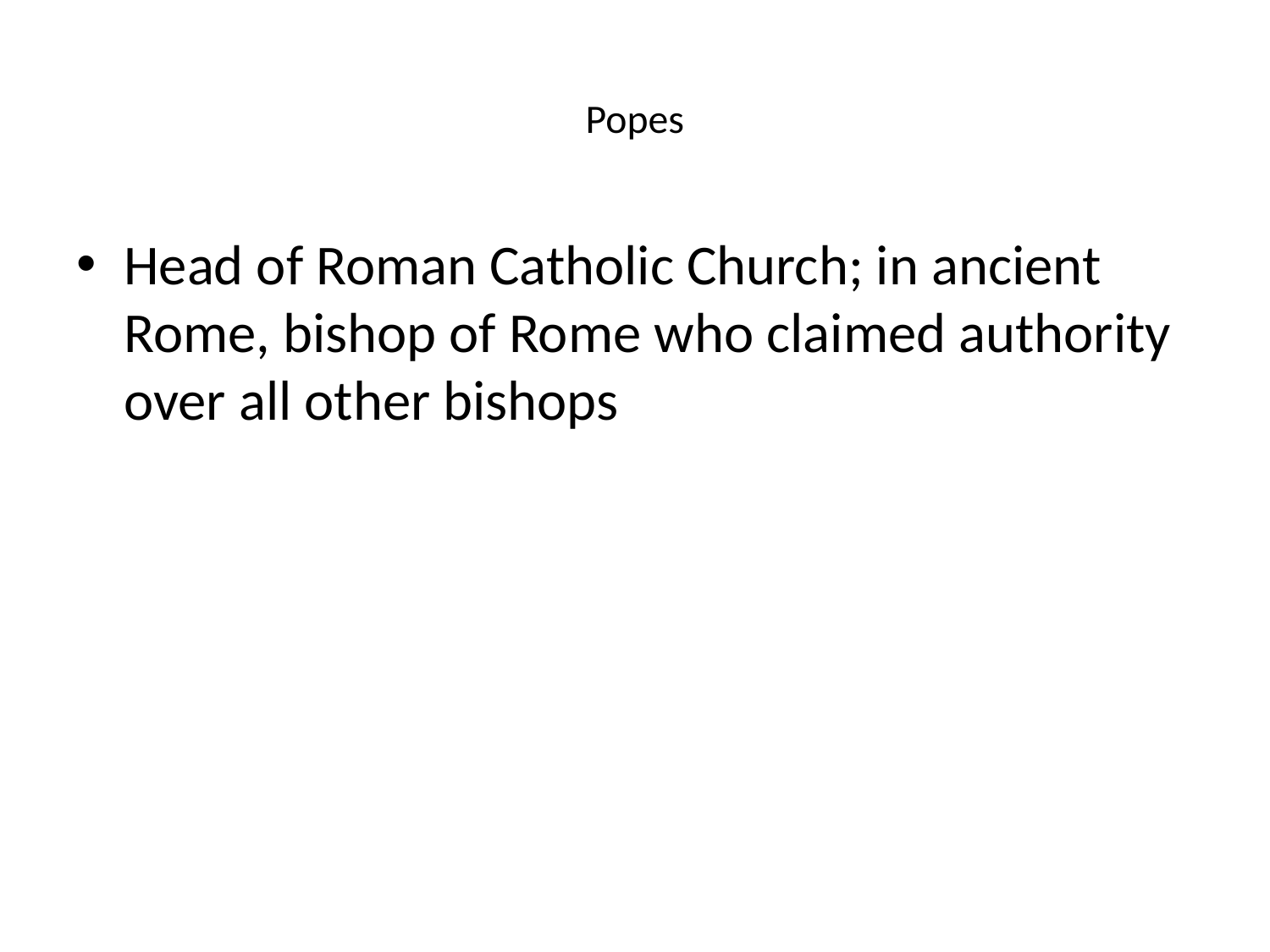

# Popes
Head of Roman Catholic Church; in ancient Rome, bishop of Rome who claimed authority over all other bishops